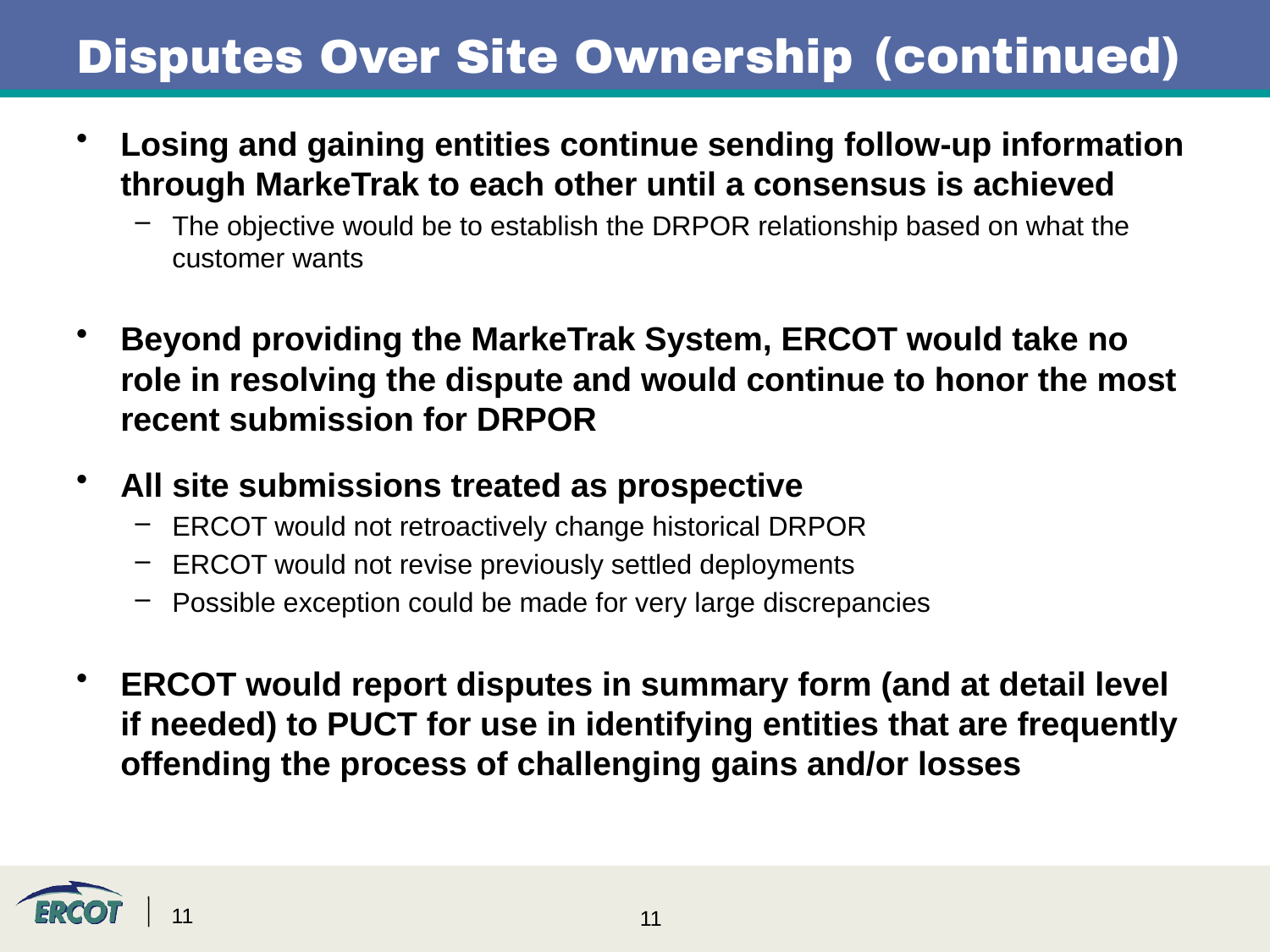

# Disputes Over Site Ownership (continued)
Losing and gaining entities continue sending follow-up information through MarkeTrak to each other until a consensus is achieved
The objective would be to establish the DRPOR relationship based on what the customer wants

Beyond providing the MarkeTrak System, ERCOT would take no role in resolving the dispute and would continue to honor the most recent submission for DRPOR

All site submissions treated as prospective
ERCOT would not retroactively change historical DRPOR
ERCOT would not revise previously settled deployments
Possible exception could be made for very large discrepancies

ERCOT would report disputes in summary form (and at detail level if needed) to PUCT for use in identifying entities that are frequently offending the process of challenging gains and/or losses
11